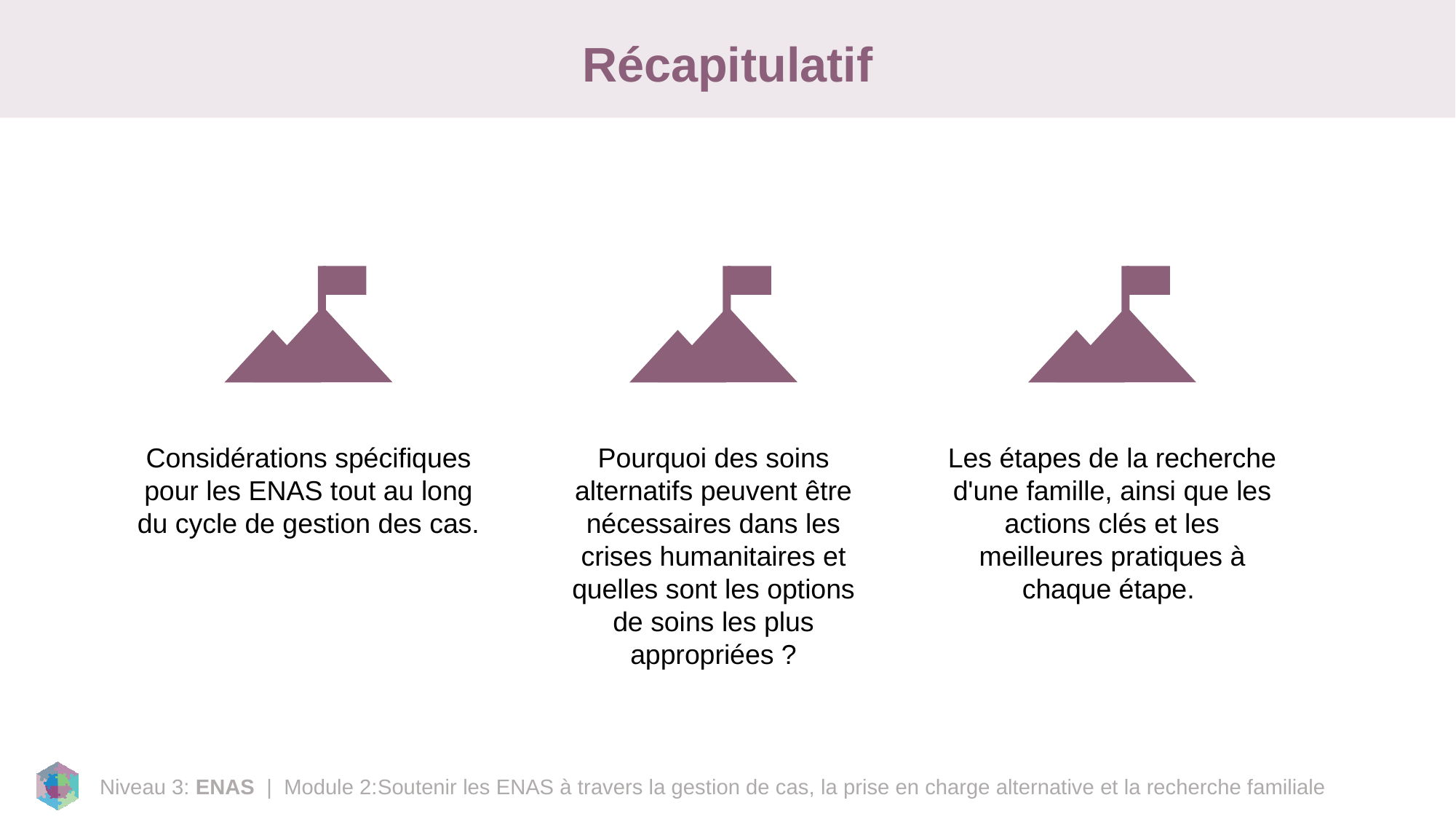

# Récapitulatif

Considérations spécifiques pour les ENAS tout au long du cycle de gestion des cas.
Pourquoi des soins alternatifs peuvent être nécessaires dans les crises humanitaires et quelles sont les options de soins les plus appropriées ?
Les étapes de la recherche d'une famille, ainsi que les actions clés et les meilleures pratiques à chaque étape.